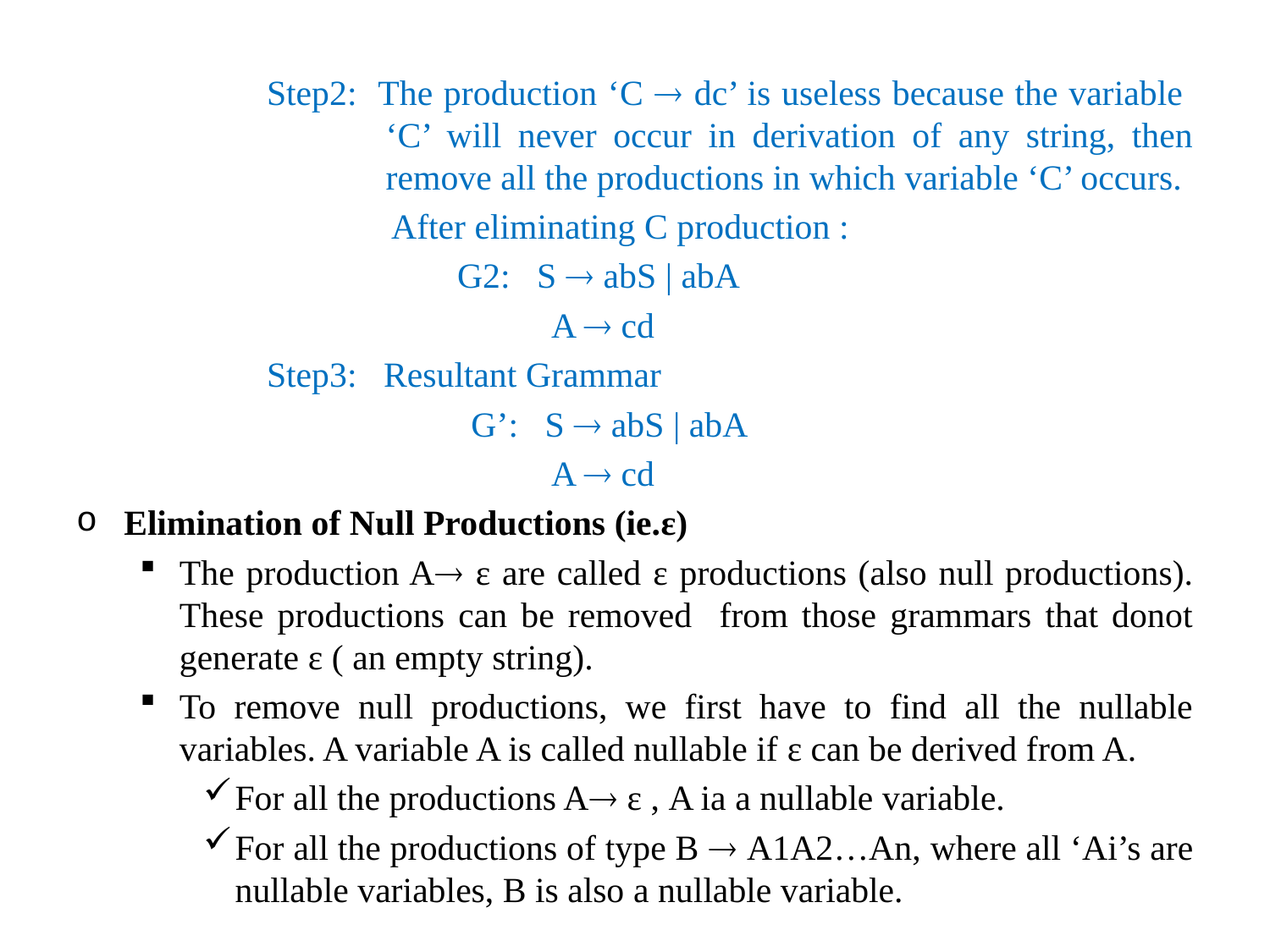

Step2:  The production ‘C → dc’ is useless because the variable  ‘C’ will never occur in derivation of any string, then remove all the productions in which variable ‘C’ occurs.
              After eliminating C production :
	G2:   S → abS | abA
                                A → cd
Step3:   Resultant Grammar
                       G’:   S → abS | abA
                                A → cd
Elimination of Null Productions (ie.ε)
The production A→ ε are called ε productions (also null productions). These productions can be removed  from those grammars that donot generate ε ( an empty string).
To remove null productions, we first have to find all the nullable variables. A variable A is called nullable if ε can be derived from A.
For all the productions A→ ε , A ia a nullable variable.
For all the productions of type B → A1A2…An, where all ‘Ai’s are nullable variables, B is also a nullable variable.